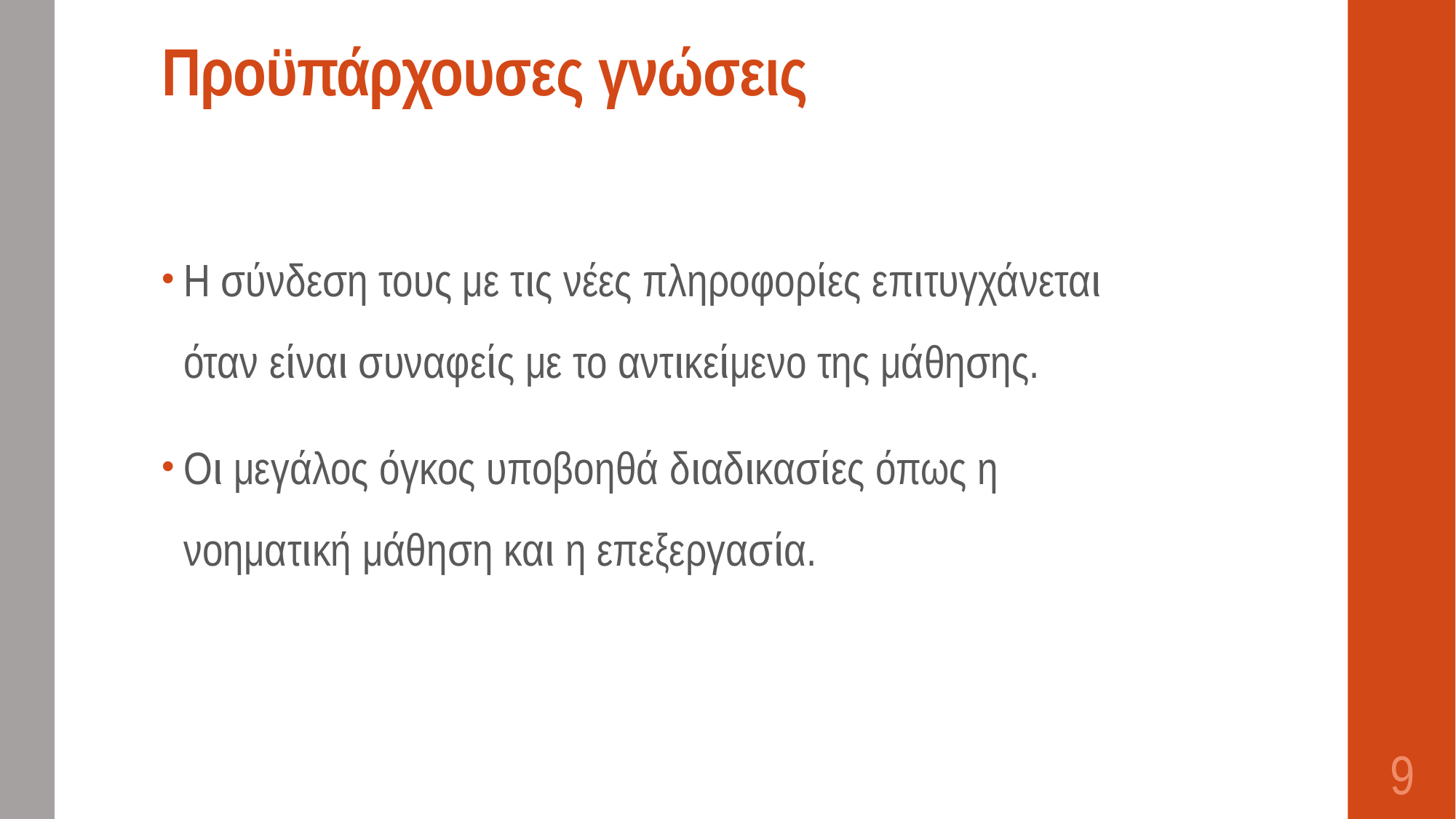

# Προϋπάρχουσες γνώσεις
Η σύνδεση τους με τις νέες πληροφορίες επιτυγχάνεται όταν είναι συναφείς με το αντικείμενο της μάθησης.
Οι μεγάλος όγκος υποβοηθά διαδικασίες όπως η νοηματική μάθηση και η επεξεργασία.
9